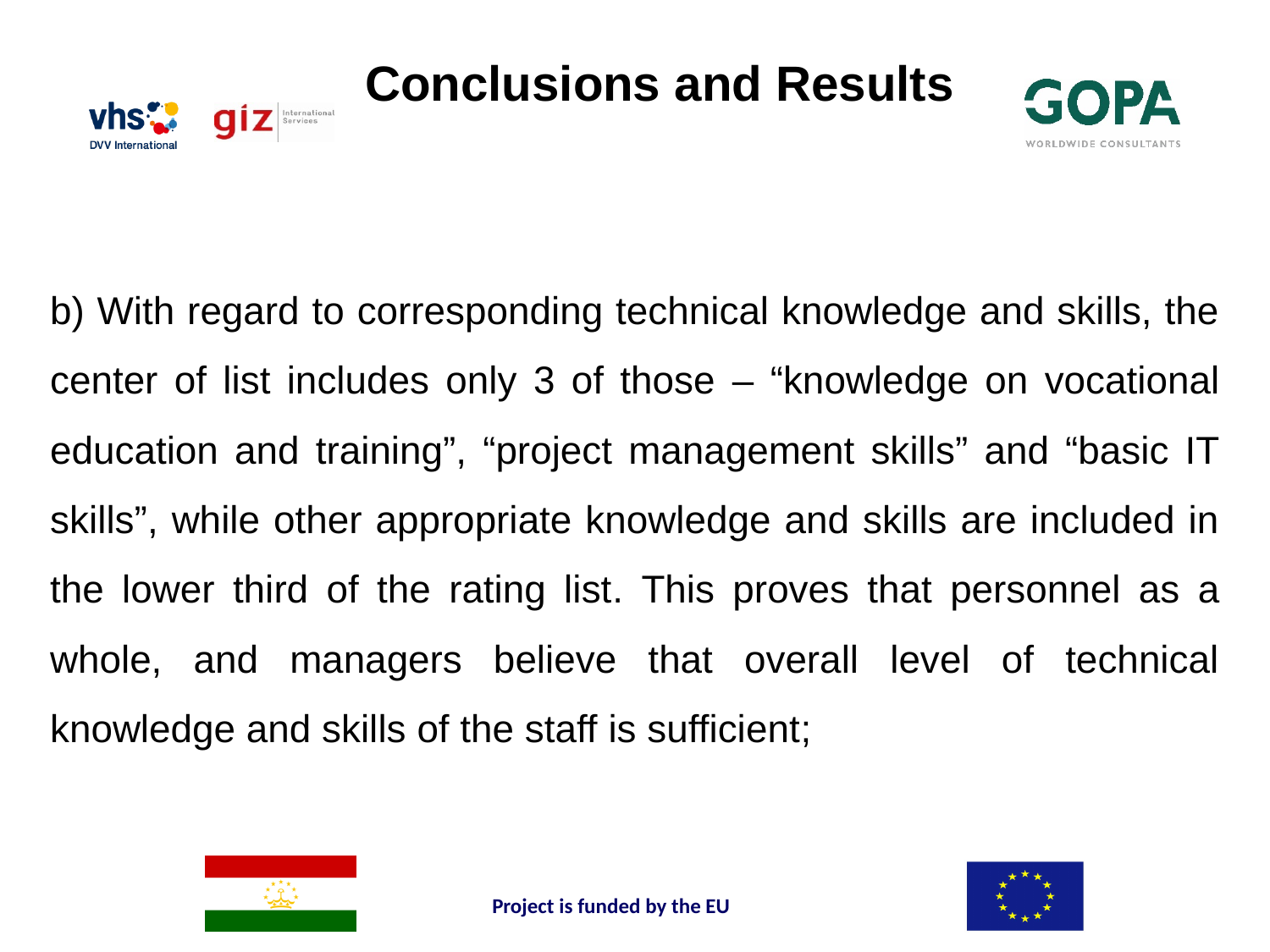

# Conclusions and Results
b) With regard to corresponding technical knowledge and skills, the center of list includes only 3 of those – “knowledge on vocational education and training”, “project management skills” and “basic IT skills”, while other appropriate knowledge and skills are included in the lower third of the rating list. This proves that personnel as a whole, and managers believe that overall level of technical knowledge and skills of the staff is sufficient;
Project is funded by the EU